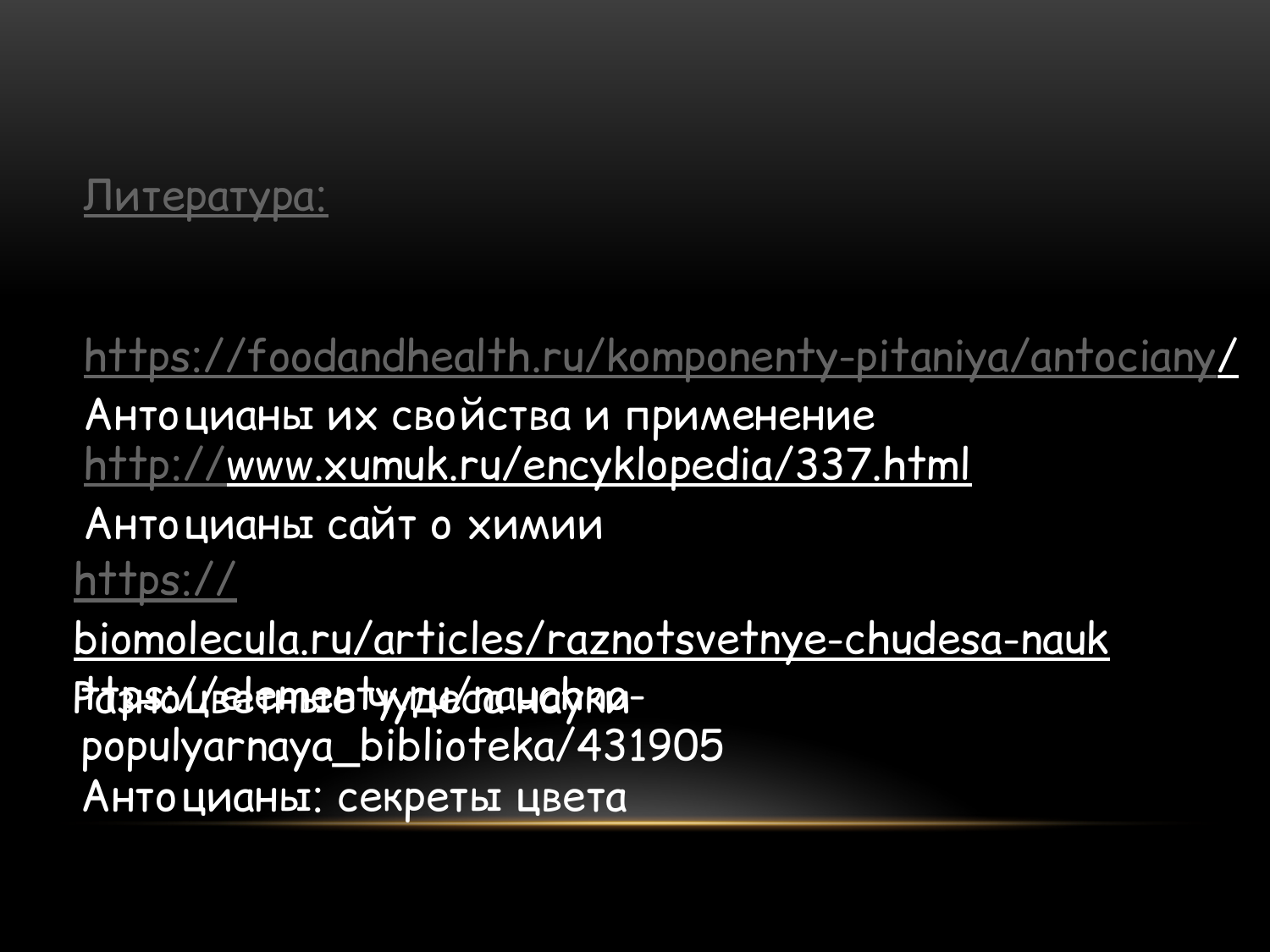

Литература:

https://foodandhealth.ru/komponenty-pitaniya/antociany/ Антоцианы их свойства и применение
http://www.xumuk.ru/encyklopedia/337.html Антоцианы сайт о химии
https://biomolecula.ru/articles/raznotsvetnye-chudesa-nauk  Разноцветные чудеса науки
ttps://elementy.ru/nauchno-populyarnaya_biblioteka/431905
Антоцианы: секреты цвета